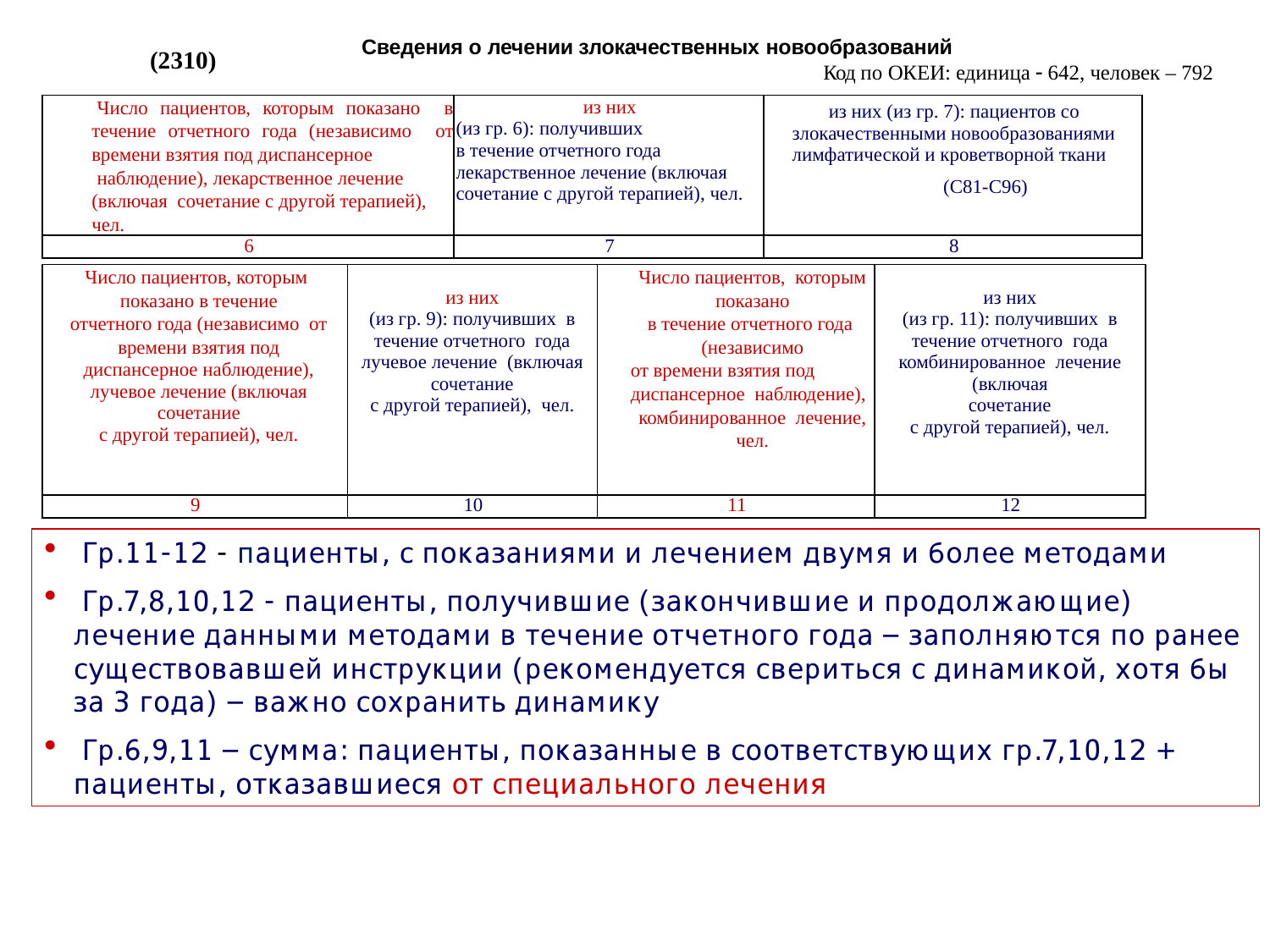

Сведения о лечении злокачественных новообразований
Код по ОКЕИ: единица − 642, человек – 792
(2310)
| Число пациентов, которым показано в течение отчетного года (независимо от времени взятия под диспансерное наблюдение), лекарственное лечение (включая сочетание с другой терапией), чел. | из них (из гр. 6): получивших в течение отчетного года лекарственное лечение (включая сочетание с другой терапией), чел. | из них (из гр. 7): пациентов со злокачественными новообразованиями лимфатической и кроветворной ткани (С81-С96) |
| --- | --- | --- |
| 6 | 7 | 8 |
| Число пациентов, которым показано в течение отчетного года (независимо от времени взятия под диспансерное наблюдение), лучевое лечение (включая сочетание с другой терапией), чел. | из них (из гр. 9): получивших в течение отчетного года лучевое лечение (включая сочетание с другой терапией), чел. | Число пациентов, которым показано в течение отчетного года (независимо от времени взятия под диспансерное наблюдение), комбинированное лечение, чел. | из них (из гр. 11): получивших в течение отчетного года комбинированное лечение (включая сочетание с другой терапией), чел. |
| --- | --- | --- | --- |
| 9 | 10 | 11 | 12 |
 Гр.11-12 - пациенты, с показаниями и лечением двумя и более методами
 Гр.7,8,10,12 - пациенты, получившие (закончившие и продолжающие) лечение данными методами в течение отчетного года – заполняются по ранее существовавшей инструкции (рекомендуется свериться с динамикой, хотя бы за 3 года) – важно сохранить динамику
 Гр.6,9,11 – сумма: пациенты, показанные в соответствующих гр.7,10,12 + пациенты, отказавшиеся от специального лечения